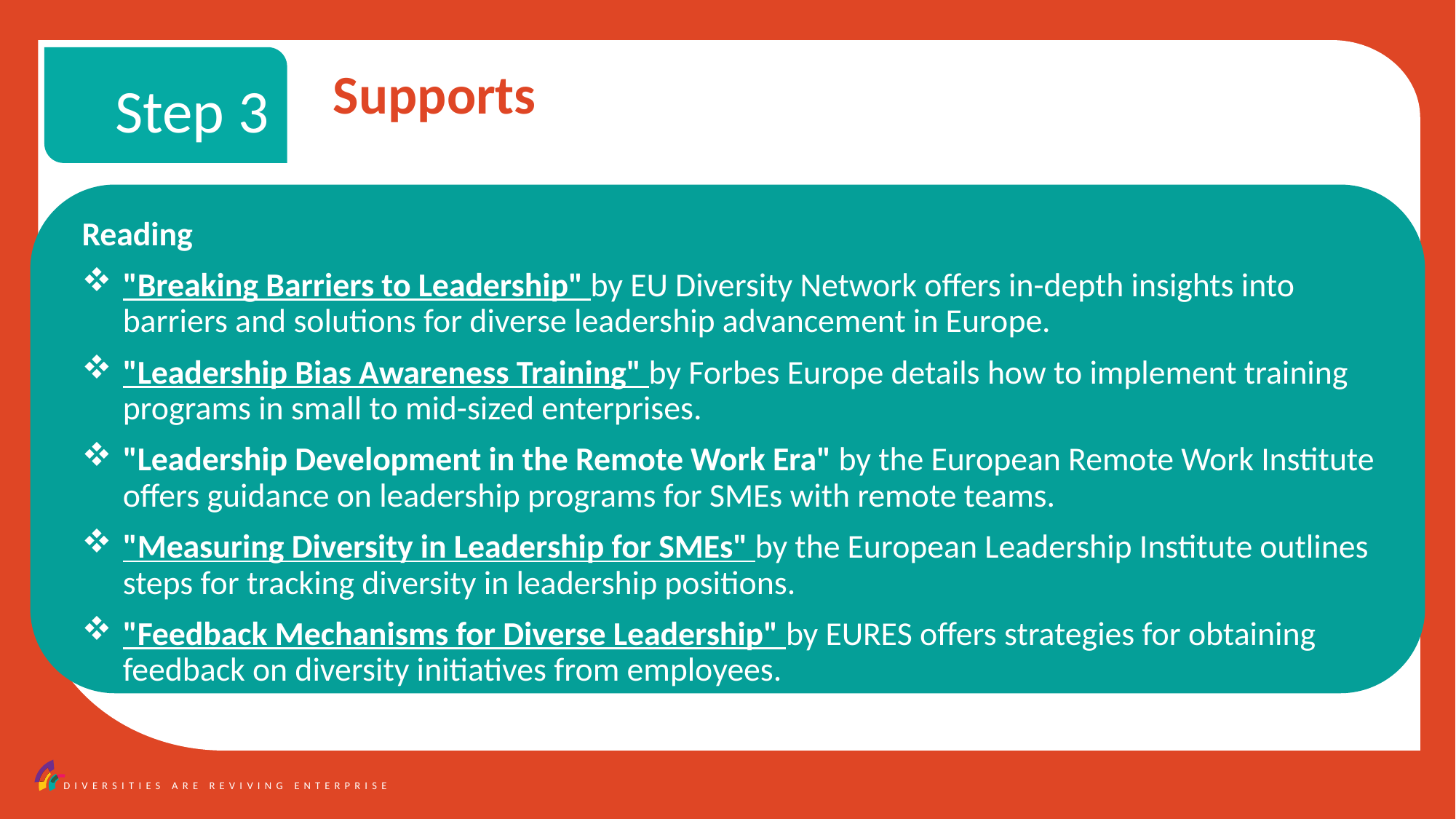

Step 3
Supports

Reading
"Breaking Barriers to Leadership" by EU Diversity Network offers in-depth insights into barriers and solutions for diverse leadership advancement in Europe.
"Leadership Bias Awareness Training" by Forbes Europe details how to implement training programs in small to mid-sized enterprises.
"Leadership Development in the Remote Work Era" by the European Remote Work Institute offers guidance on leadership programs for SMEs with remote teams.
"Measuring Diversity in Leadership for SMEs" by the European Leadership Institute outlines steps for tracking diversity in leadership positions.
"Feedback Mechanisms for Diverse Leadership" by EURES offers strategies for obtaining feedback on diversity initiatives from employees.